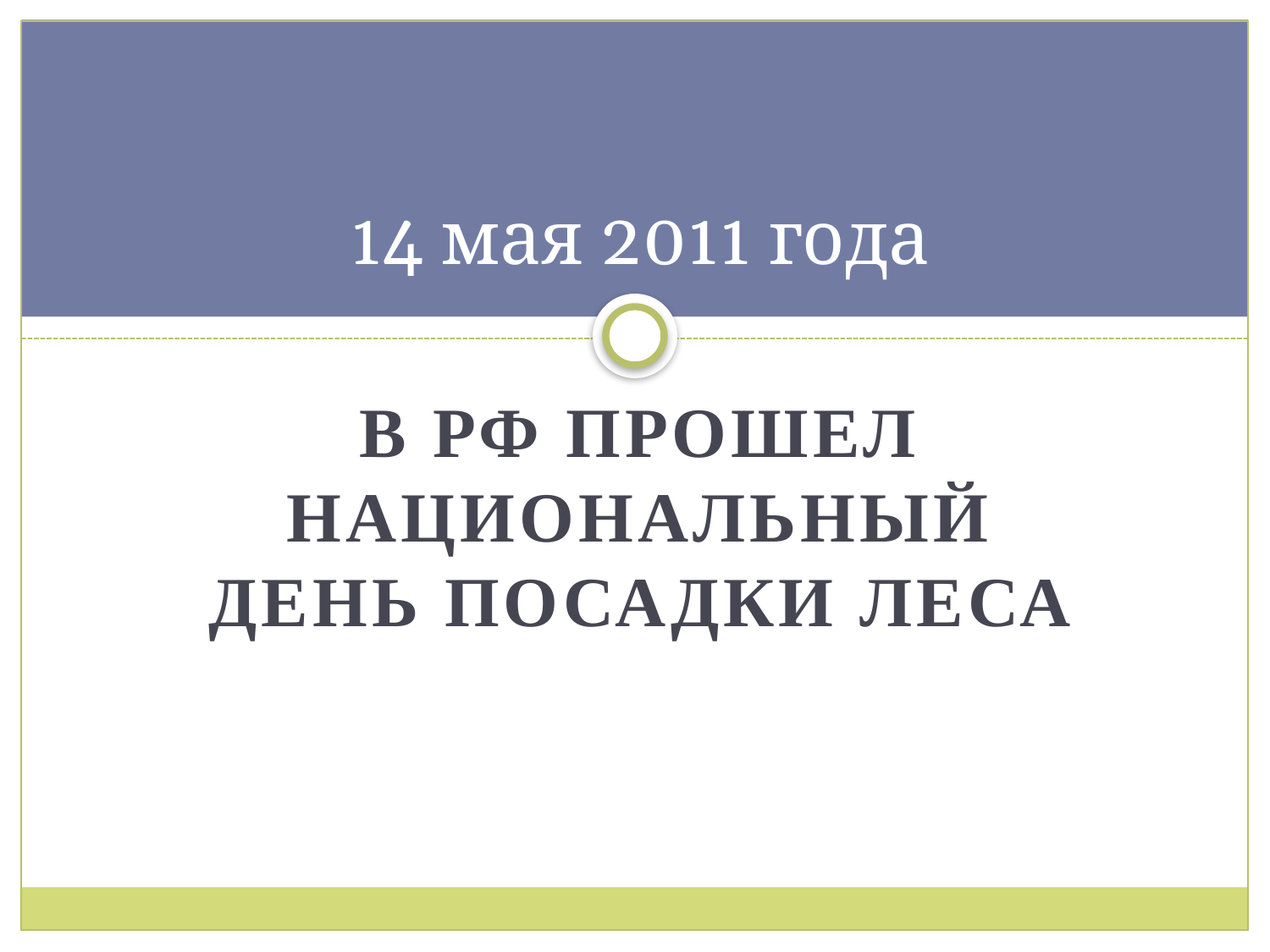

# 14 мая 2011 года
В РФ прошел Национальный день посадки леса